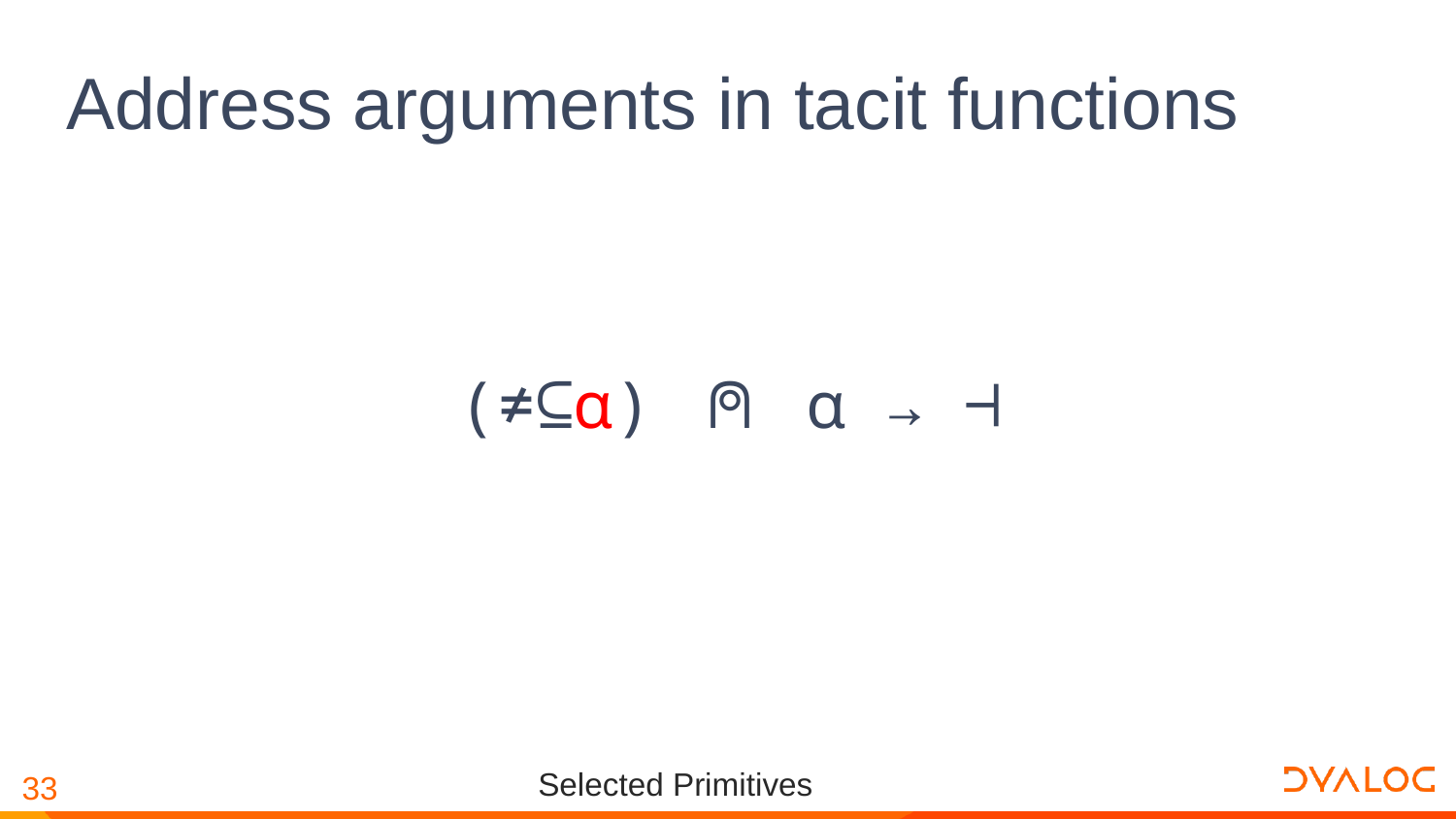

# Address arguments in tacit functions

(≠⊆⍺) ⍝ ⍺ → ⊣